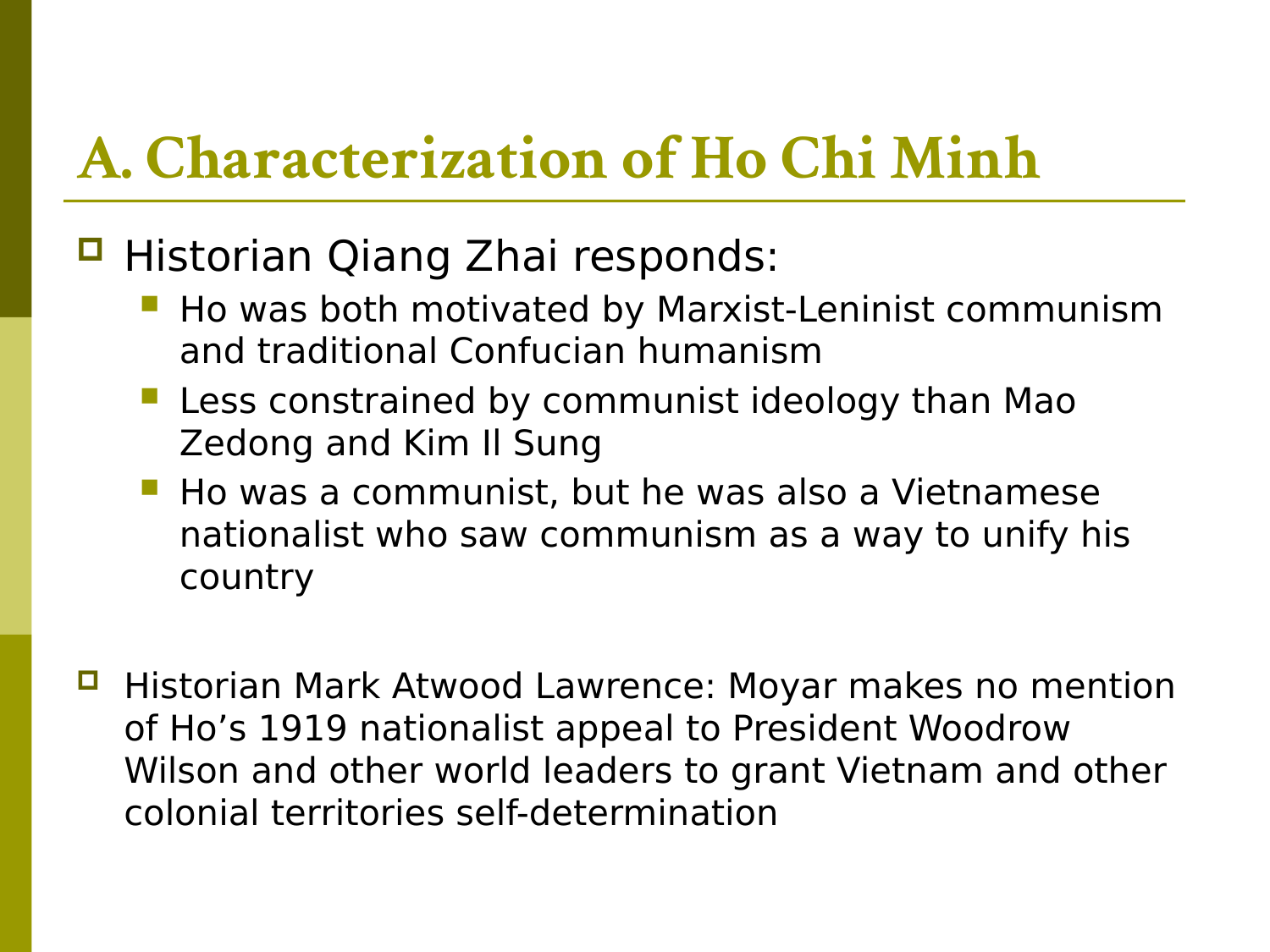

# A. Characterization of Ho Chi Minh
Historian Qiang Zhai responds:
Ho was both motivated by Marxist-Leninist communism and traditional Confucian humanism
Less constrained by communist ideology than Mao Zedong and Kim Il Sung
Ho was a communist, but he was also a Vietnamese nationalist who saw communism as a way to unify his country

Historian Mark Atwood Lawrence: Moyar makes no mention of Ho’s 1919 nationalist appeal to President Woodrow Wilson and other world leaders to grant Vietnam and other colonial territories self-determination